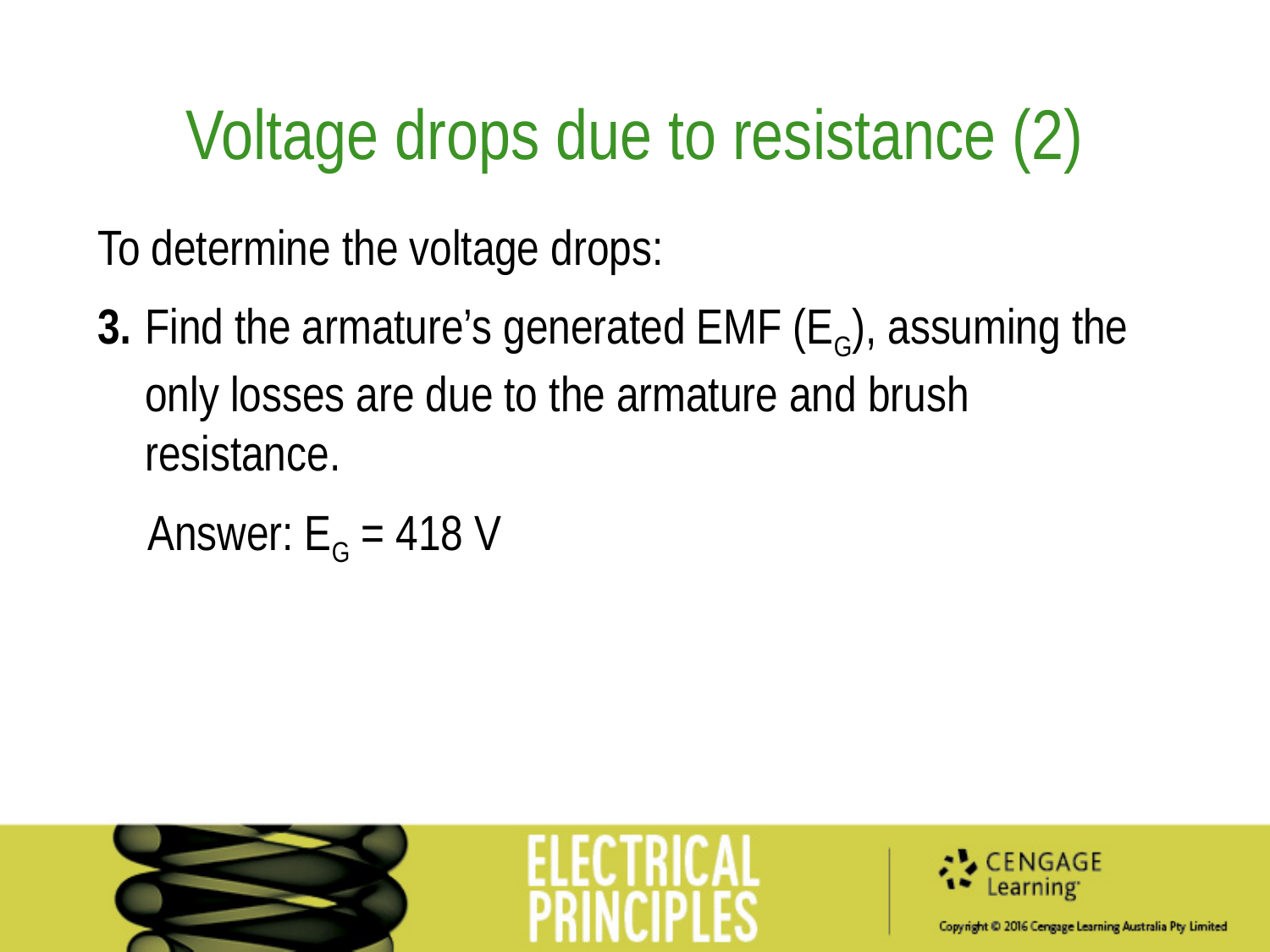

Voltage drops due to resistance (2)

To determine the voltage drops:
3.	Find the armature’s generated EMF (EG), assuming the only losses are due to the armature and brush resistance.
Answer: EG = 418 V